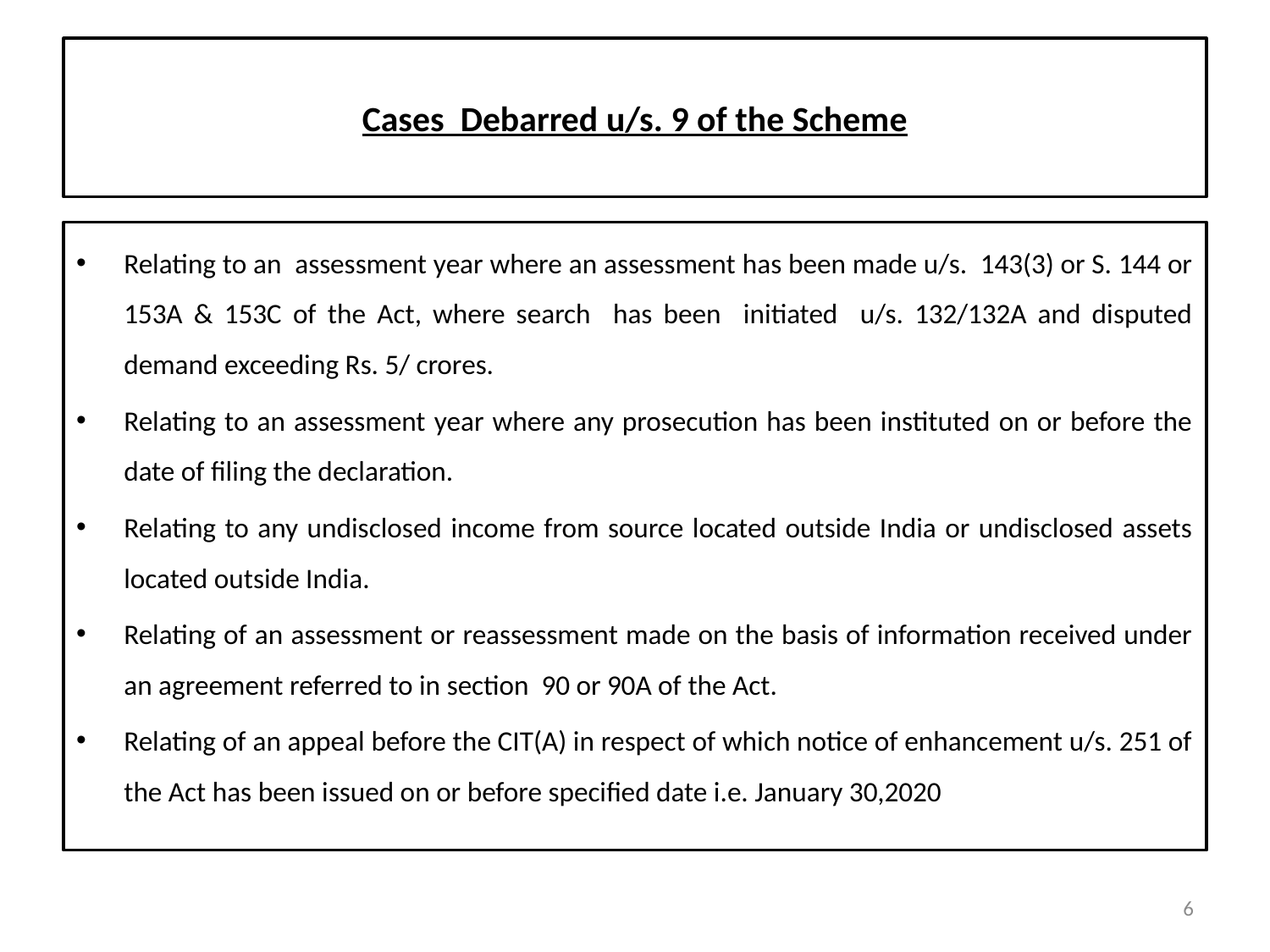

# Cases  Debarred u/s. 9 of the Scheme
Relating to an  assessment year where an assessment has been made u/s.  143(3) or S. 144 or 153A & 153C of the Act, where search  has been  initiated  u/s. 132/132A and disputed demand exceeding Rs. 5/ crores.
Relating to an assessment year where any prosecution has been instituted on or before the date of filing the declaration.
Relating to any undisclosed income from source located outside India or undisclosed assets located outside India.
Relating of an assessment or reassessment made on the basis of information received under an agreement referred to in section  90 or 90A of the Act.
Relating of an appeal before the CIT(A) in respect of which notice of enhancement u/s. 251 of the Act has been issued on or before specified date i.e. January 30,2020

6